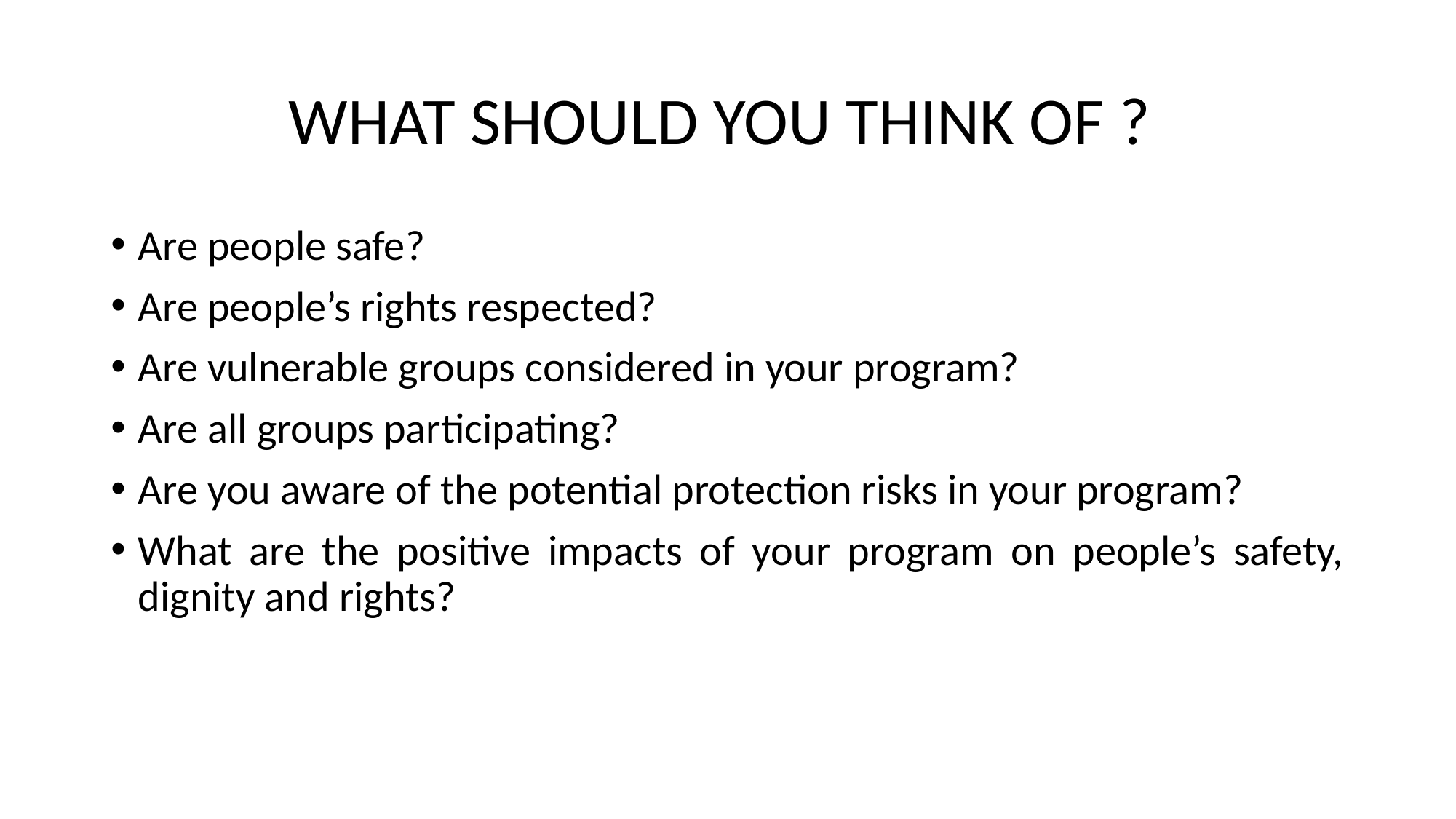

# WHAT SHOULD YOU THINK OF ?
Are people safe?
Are people’s rights respected?
Are vulnerable groups considered in your program?
Are all groups participating?
Are you aware of the potential protection risks in your program?
What are the positive impacts of your program on people’s safety, dignity and rights?